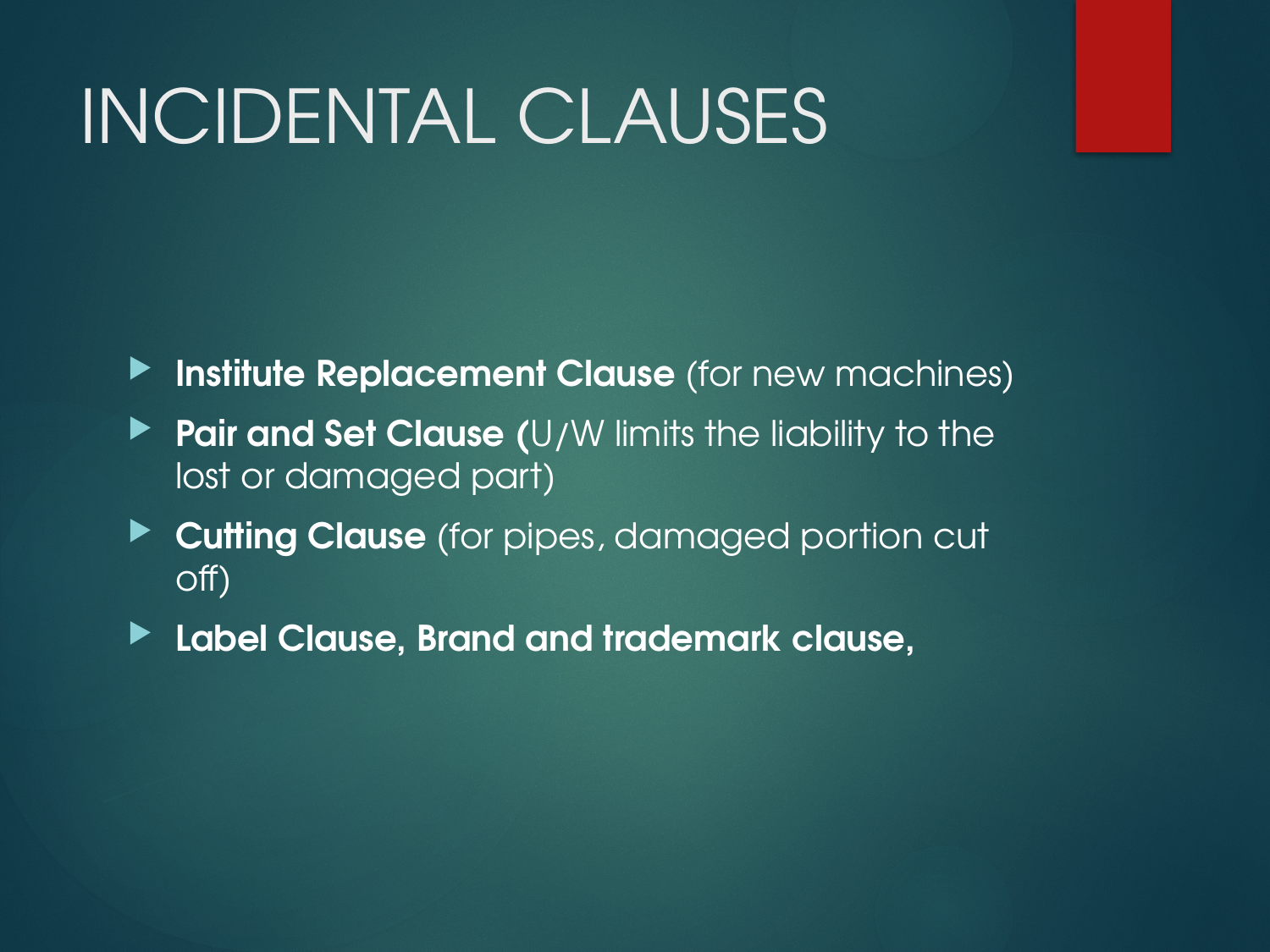

# INCIDENTAL CLAUSES

Institute Replacement Clause (for new machines)
Pair and Set Clause (U/W limits the liability to the lost or damaged part)
Cutting Clause (for pipes, damaged portion cut off)
Label Clause, Brand and trademark clause,